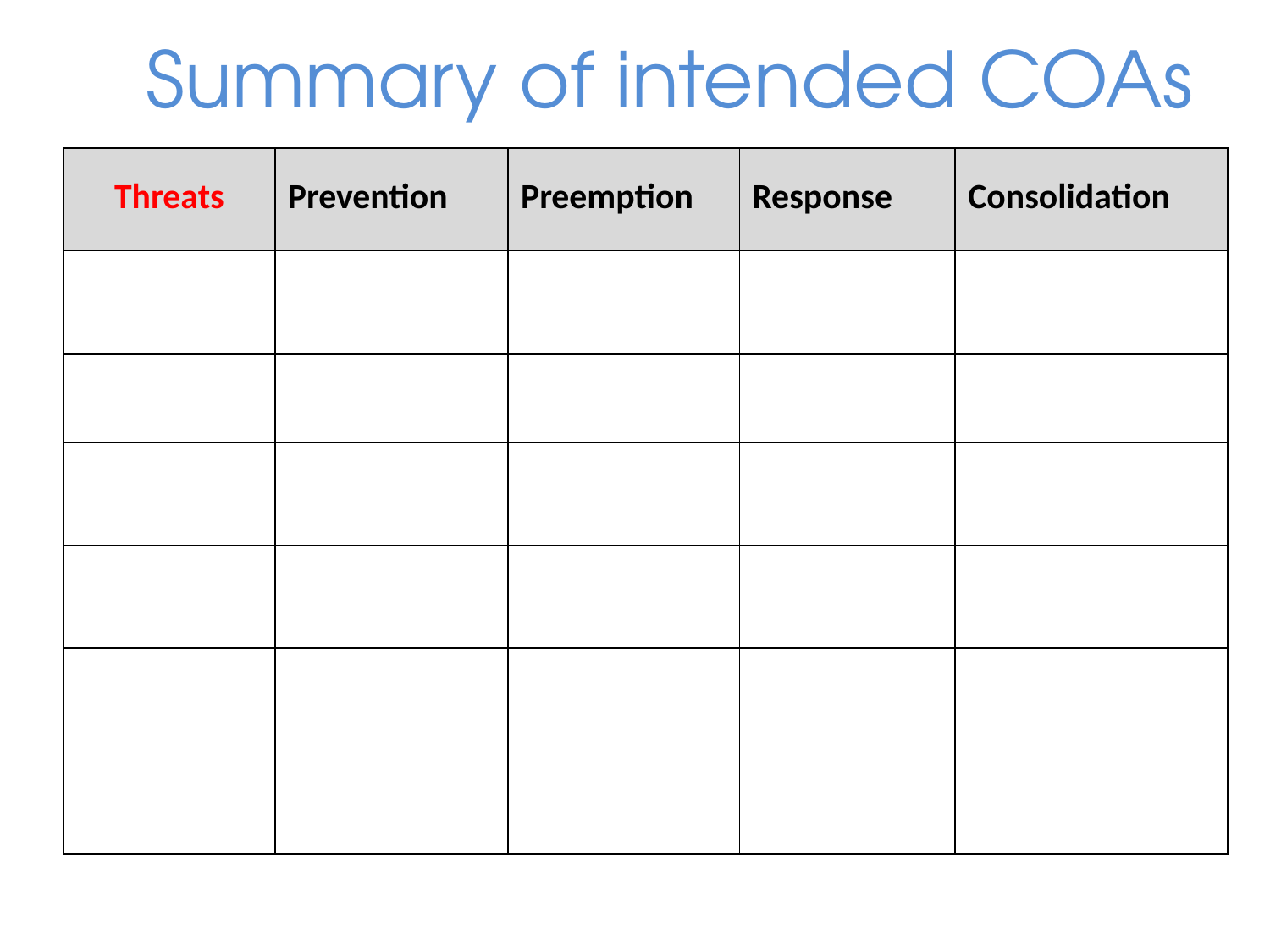

# Summary of intended COAs
| Threats | Prevention | Preemption | Response | Consolidation |
| --- | --- | --- | --- | --- |
|  |  |  |  |  |
|  |  |  |  |  |
|  |  |  |  |  |
|  |  |  |  |  |
|  |  |  |  |  |
|  |  |  |  |  |